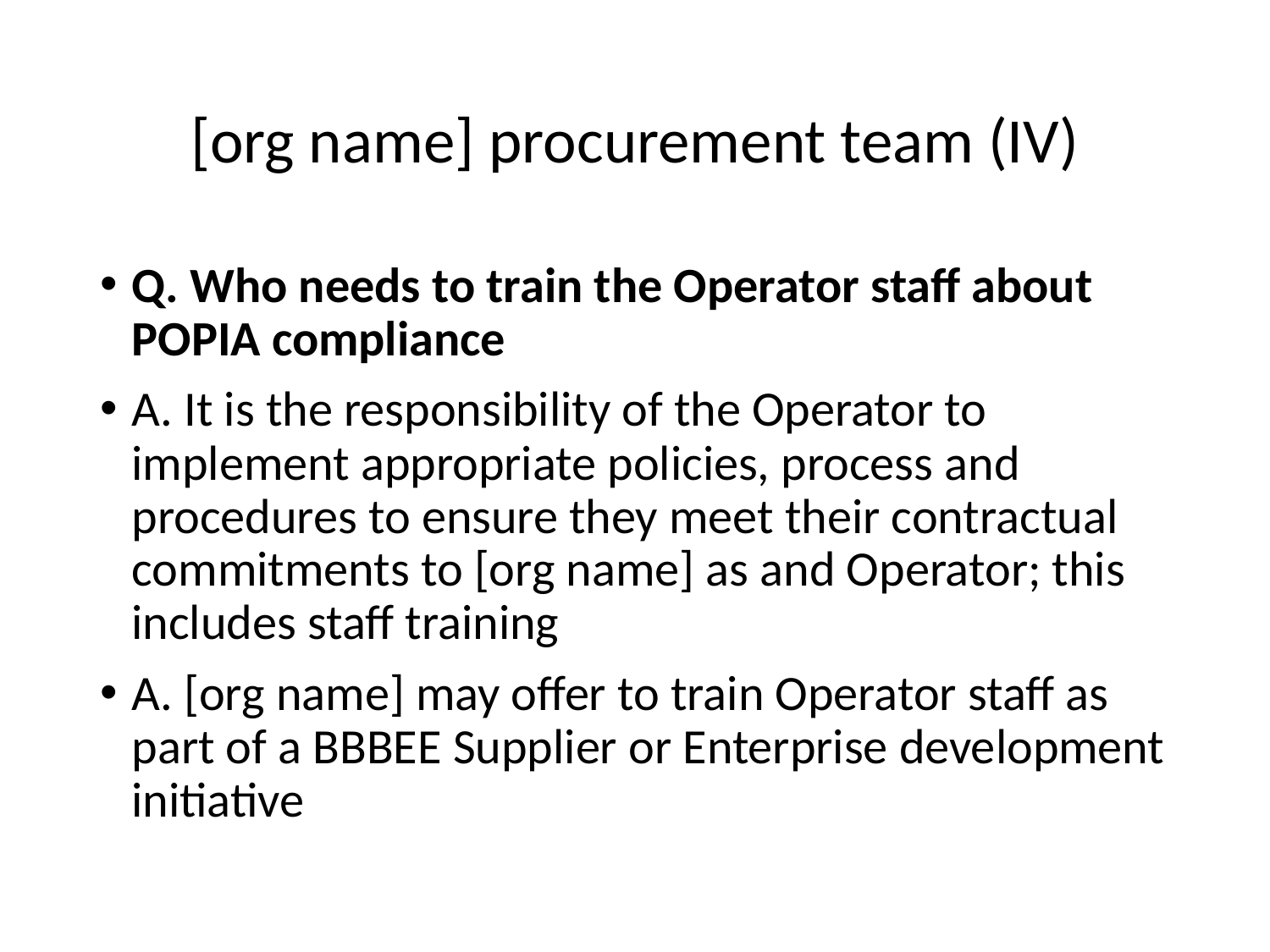

# [org name] procurement team (IV)
Q. Who needs to train the Operator staff about POPIA compliance
A. It is the responsibility of the Operator to implement appropriate policies, process and procedures to ensure they meet their contractual commitments to [org name] as and Operator; this includes staff training
A. [org name] may offer to train Operator staff as part of a BBBEE Supplier or Enterprise development initiative